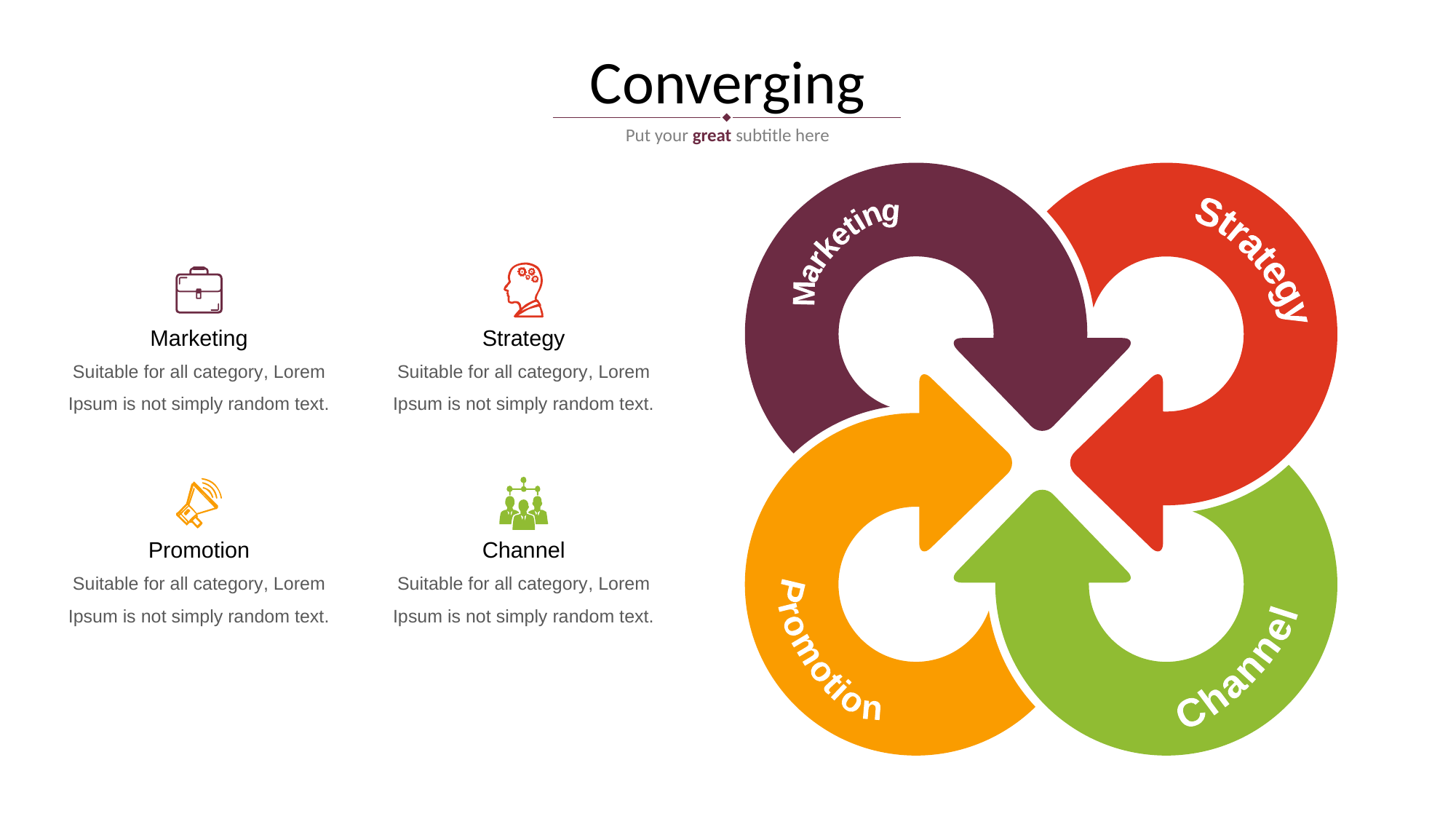

# Converging
Put your great subtitle here

Marketing
Strategy

Marketing
Strategy
Suitable for all category, Lorem Ipsum is not simply random text.
Suitable for all category, Lorem Ipsum is not simply random text.

Promotion
Channel
Suitable for all category, Lorem Ipsum is not simply random text.
Suitable for all category, Lorem Ipsum is not simply random text.
Promotion
Channel
3